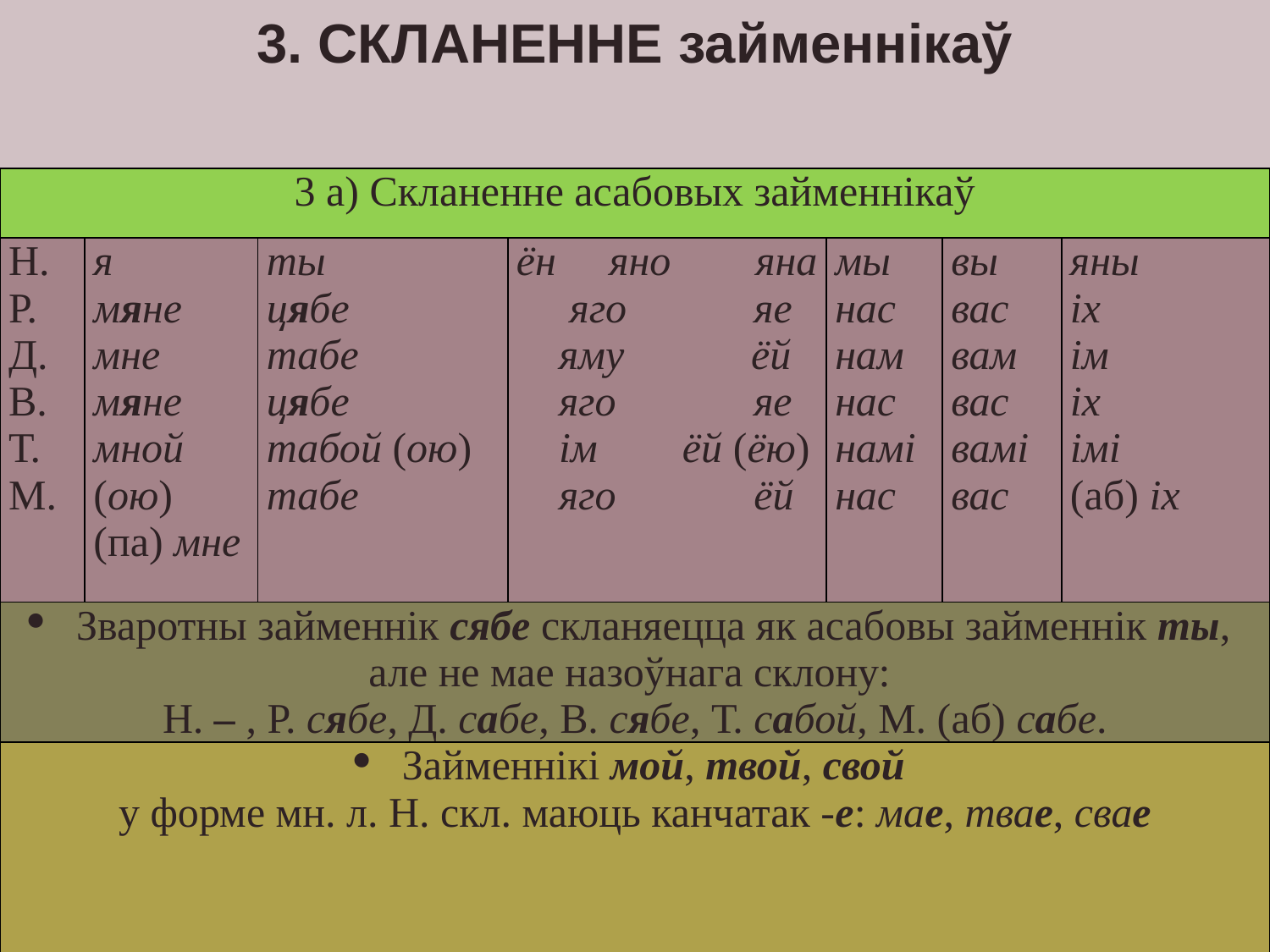

# 3. СКЛАНЕННЕ займеннікаў
| 3 а) Скланенне асабовых займеннікаў |  |  |  |  |  |  |
| --- | --- | --- | --- | --- | --- | --- |
| Н. Р. Д. В. Т. М. | я мяне мне мяне мной (ою) (па) мне | ты цябе табе цябе табой (ою) табе | ён яно яна яго яе яму ёй яго яе ім ёй (ёю) яго ёй | мы нас нам нас намі нас | вы вас вам вас вамі вас | яны іх ім іх імі (аб) іх |
| Зваротны займеннік сябе скланяецца як асабовы займеннік ты, але не мае назоўнага склону: Н. – , Р. сябе, Д. сабе, В. сябе, Т. сабой, М. (аб) сабе. |  |  |  |  |  |  |
| Займеннікі мой, твой, свой у форме мн. л. Н. скл. маюць канчатак -е: мае, твае, свае |  |  |  |  |  |  |